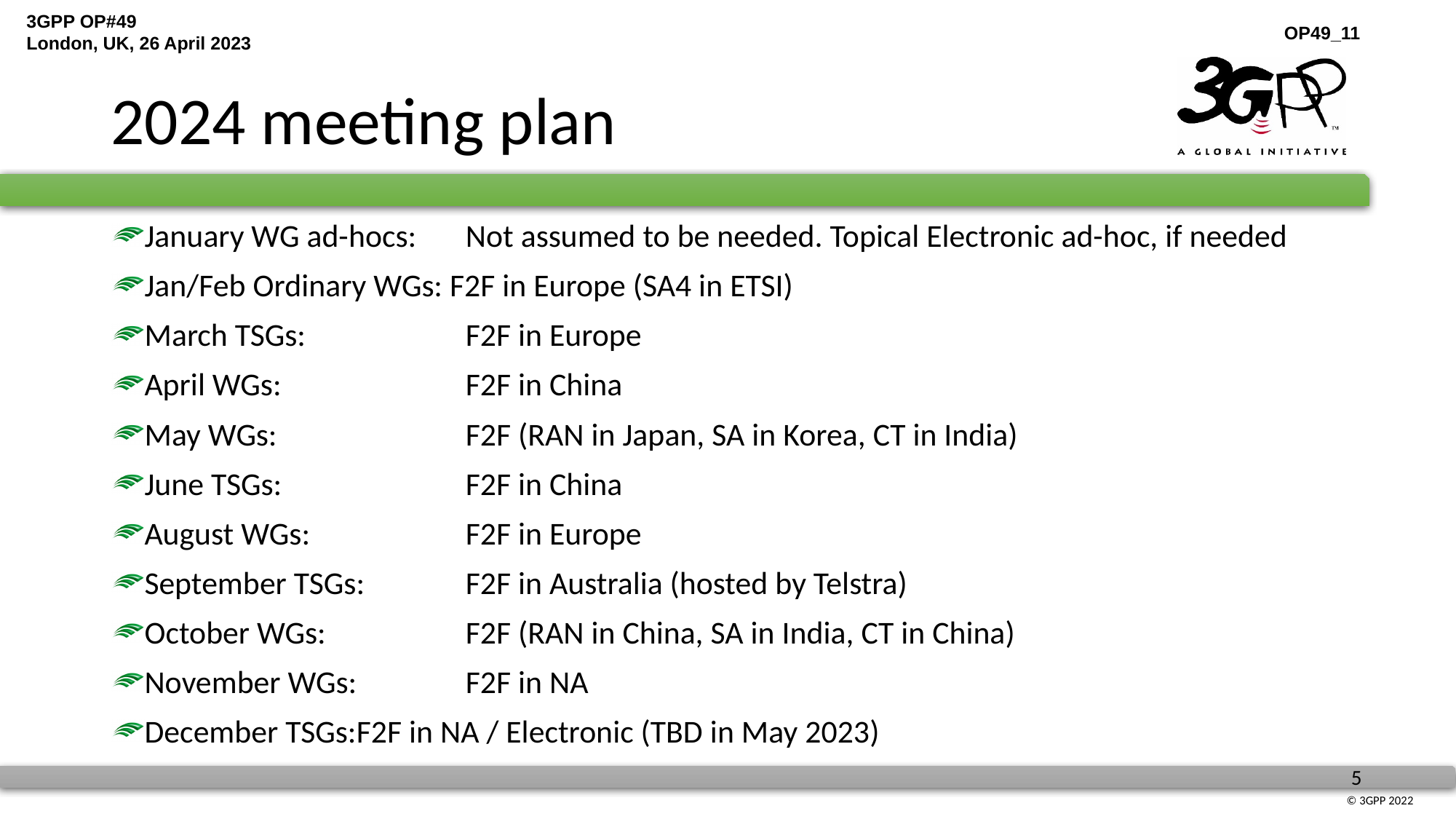

# 2024 meeting plan
January WG ad-hocs:	Not assumed to be needed. Topical Electronic ad-hoc, if needed
Jan/Feb Ordinary WGs: F2F in Europe (SA4 in ETSI)
March TSGs: 		F2F in Europe
April WGs: 		F2F in China
May WGs:		F2F (RAN in Japan, SA in Korea, CT in India)
June TSGs:		F2F in China
August WGs:		F2F in Europe
September TSGs:	F2F in Australia (hosted by Telstra)
October WGs:		F2F (RAN in China, SA in India, CT in China)
November WGs:	F2F in NA
December TSGs:	F2F in NA / Electronic (TBD in May 2023)